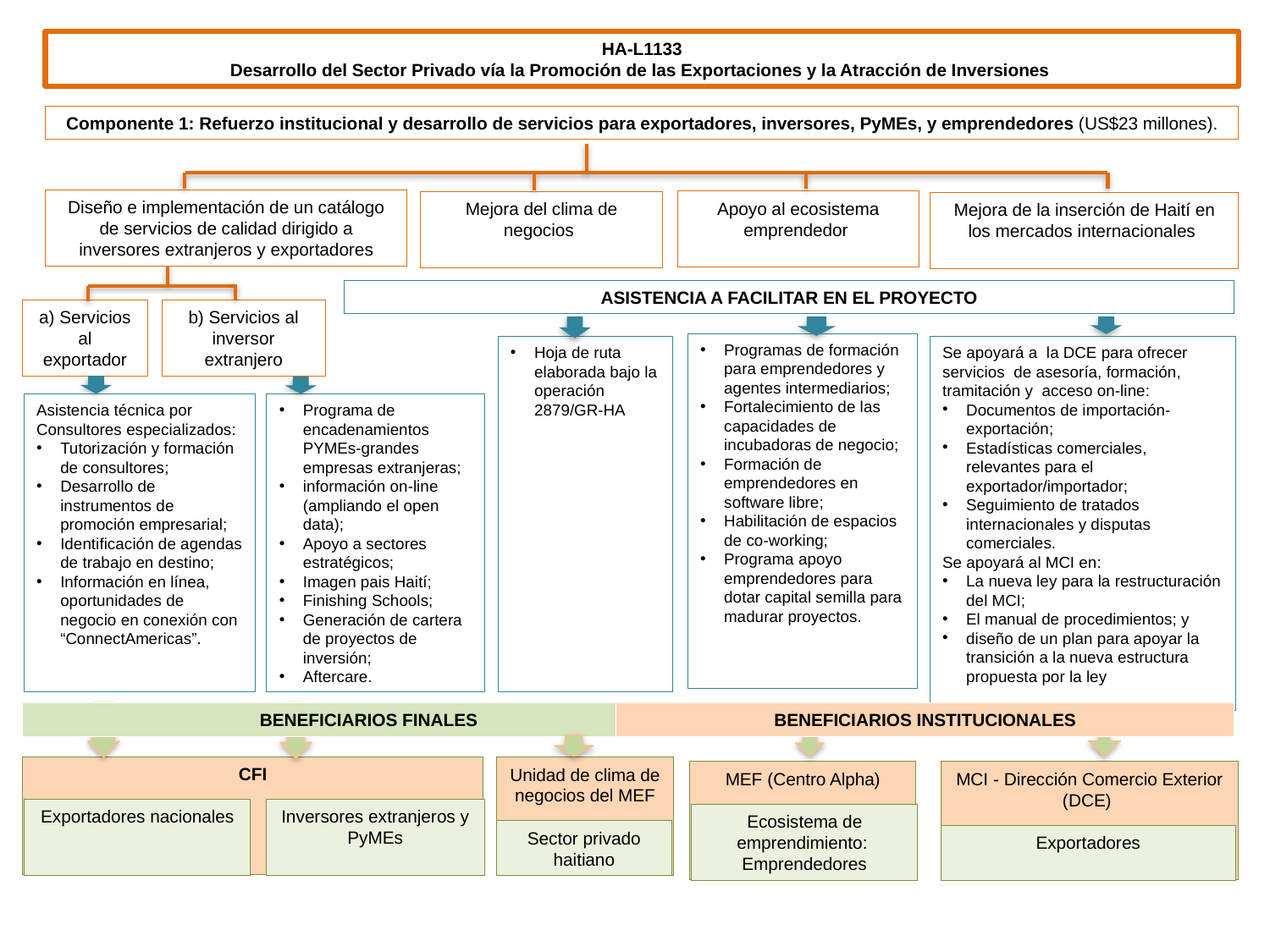

HA-L1133
Desarrollo del Sector Privado vía la Promoción de las Exportaciones y la Atracción de Inversiones
Componente 1: Refuerzo institucional y desarrollo de servicios para exportadores, inversores, PyMEs, y emprendedores (US$23 millones).
Diseño e implementación de un catálogo de servicios de calidad dirigido a inversores extranjeros y exportadores
Apoyo al ecosistema emprendedor

Mejora del clima de negocios

Mejora de la inserción de Haití en los mercados internacionales

ASISTENCIA A FACILITAR EN EL PROYECTO
a) Servicios al exportador
b) Servicios al inversor extranjero

Programas de formación para emprendedores y agentes intermediarios;
Fortalecimiento de las capacidades de incubadoras de negocio;
Formación de emprendedores en software libre;
Habilitación de espacios de co-working;
Programa apoyo emprendedores para dotar capital semilla para madurar proyectos.

Hoja de ruta elaborada bajo la operación 2879/GR-HA

Se apoyará a  la DCE para ofrecer servicios  de asesoría, formación, tramitación y  acceso on-line:
Documentos de importación-exportación;
Estadísticas comerciales, relevantes para el exportador/importador;
Seguimiento de tratados internacionales y disputas comerciales.
Se apoyará al MCI en:
La nueva ley para la restructuración del MCI;
El manual de procedimientos; y
diseño de un plan para apoyar la transición a la nueva estructura propuesta por la ley

Asistencia técnica por Consultores especializados:
Tutorización y formación de consultores;
Desarrollo de instrumentos de promoción empresarial;
Identificación de agendas de trabajo en destino;
Información en línea, oportunidades de negocio en conexión con “ConnectAmericas”.

Programa de encadenamientos PYMEs-grandes empresas extranjeras;
información on-line (ampliando el open data);
Apoyo a sectores estratégicos;
Imagen pais Haití;
Finishing Schools;
Generación de cartera de proyectos de inversión;
Aftercare.
BENEFICIARIOS FINALES

BENEFICIARIOS INSTITUCIONALES

CFI

Unidad de clima de negocios del MEF

MEF (Centro Alpha)

MCI - Dirección Comercio Exterior (DCE)

Exportadores nacionales

Inversores extranjeros y PyMEs

Ecosistema de emprendimiento:
Emprendedores
Sector privado haitiano
Exportadores